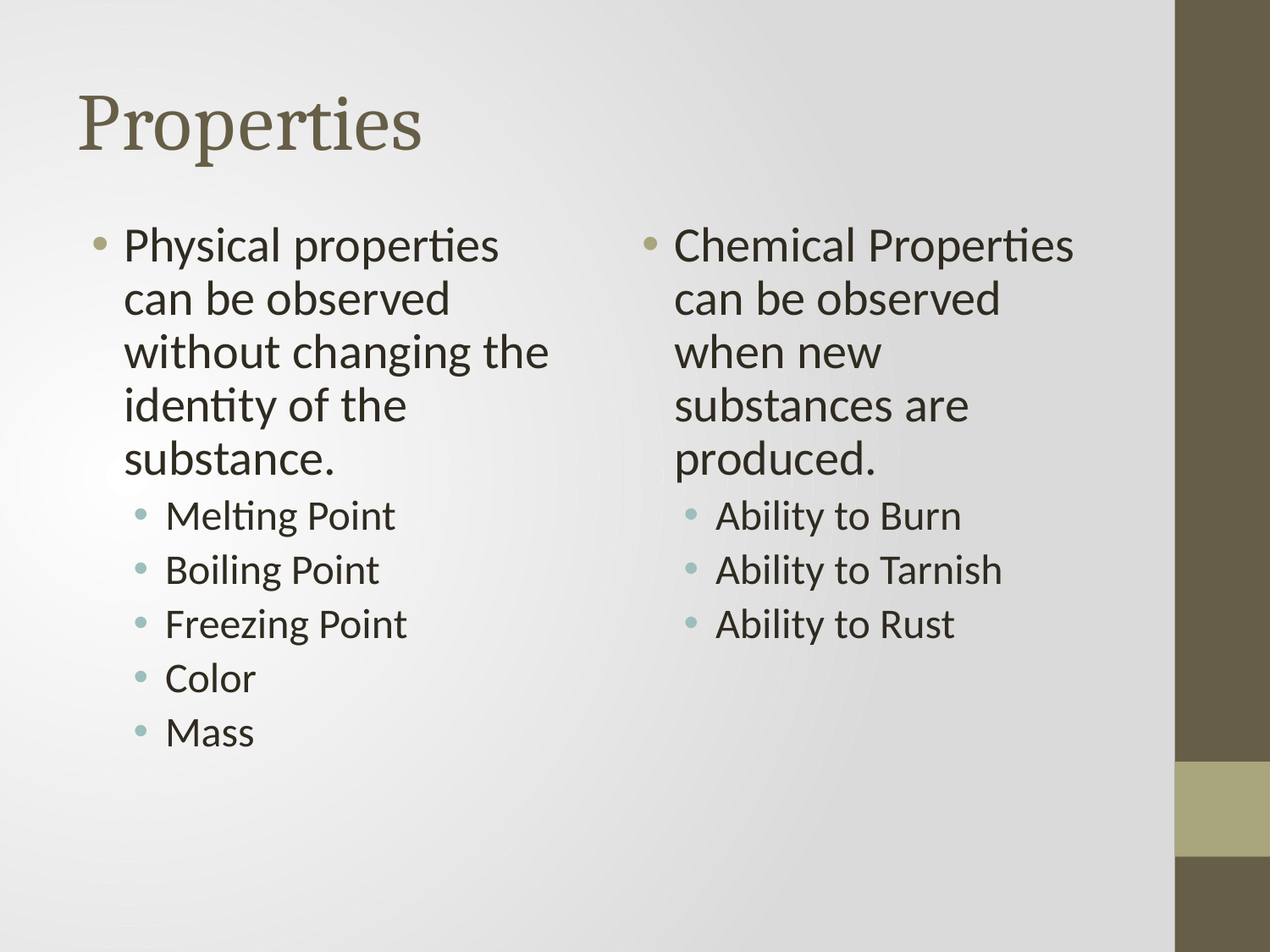

# Properties
Physical properties can be observed without changing the identity of the substance.
Melting Point
Boiling Point
Freezing Point
Color
Mass
Chemical Properties can be observed when new substances are produced.
Ability to Burn
Ability to Tarnish
Ability to Rust